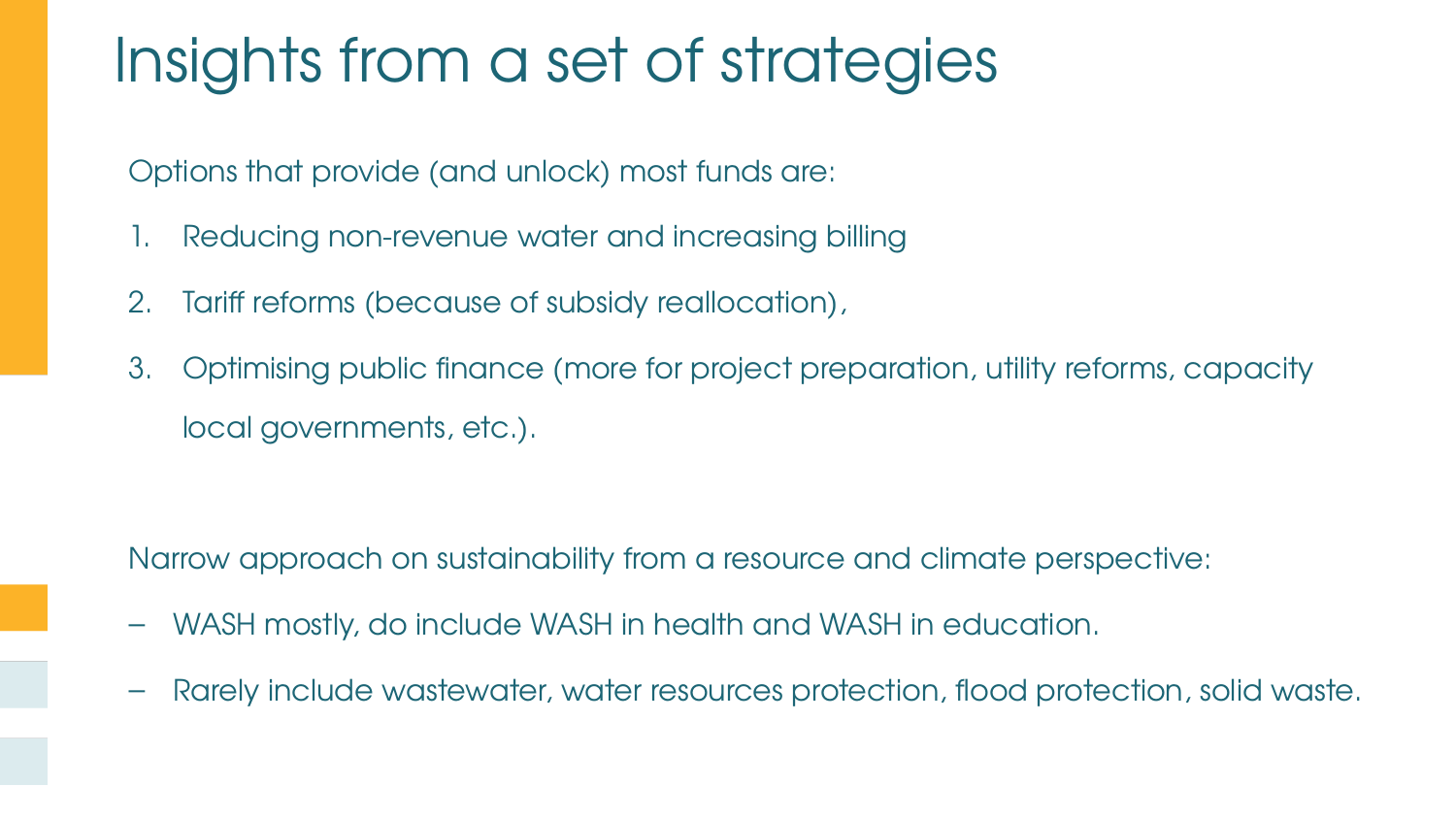

# Insights from a set of strategies
Options that provide (and unlock) most funds are:
Reducing non-revenue water and increasing billing
Tariff reforms (because of subsidy reallocation),
Optimising public finance (more for project preparation, utility reforms, capacity local governments, etc.).

Narrow approach on sustainability from a resource and climate perspective:
WASH mostly, do include WASH in health and WASH in education.
Rarely include wastewater, water resources protection, flood protection, solid waste.